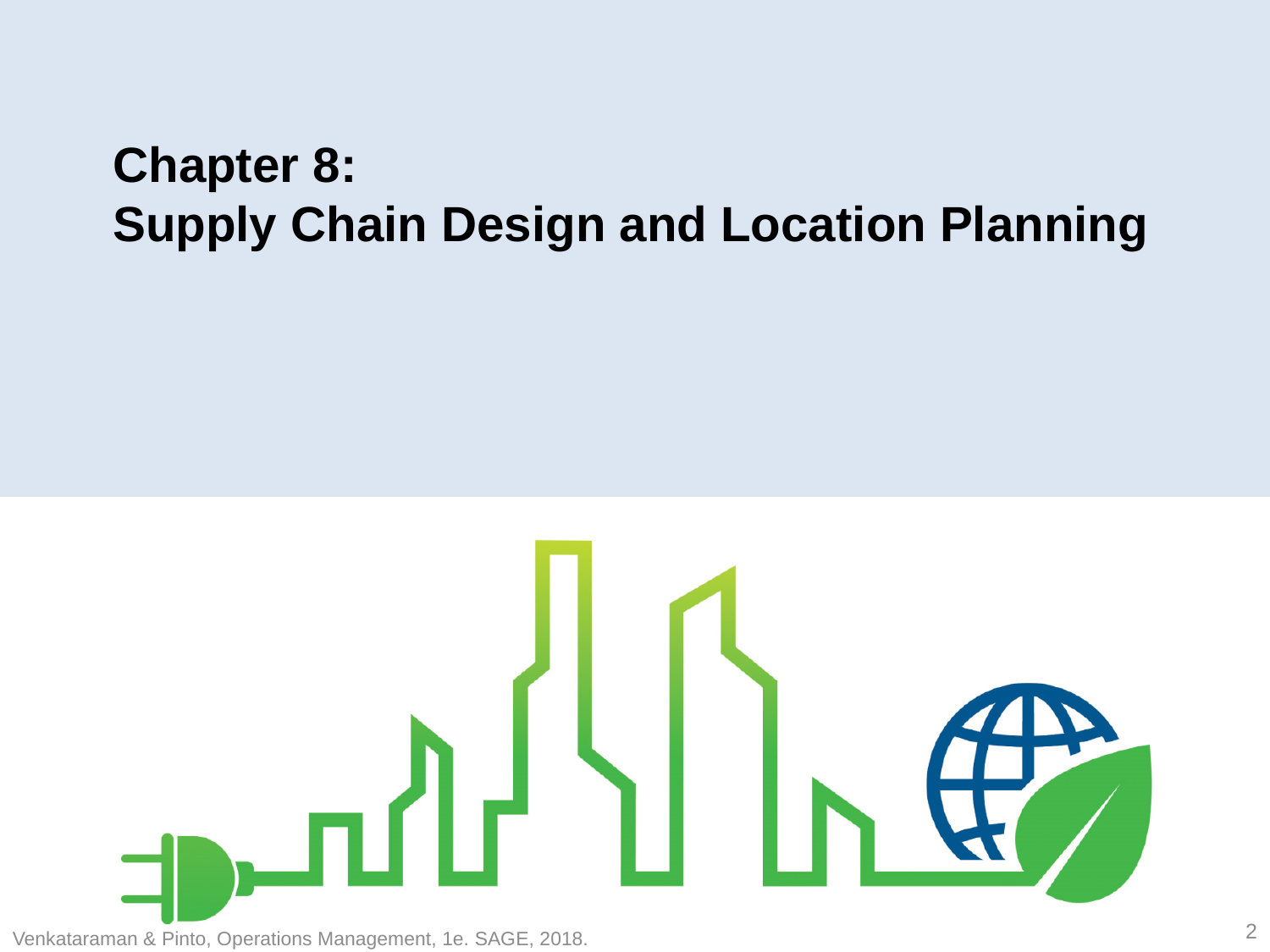

# Chapter 8: Supply Chain Design and Location Planning
2
Venkataraman & Pinto, Operations Management, 1e. SAGE, 2018.